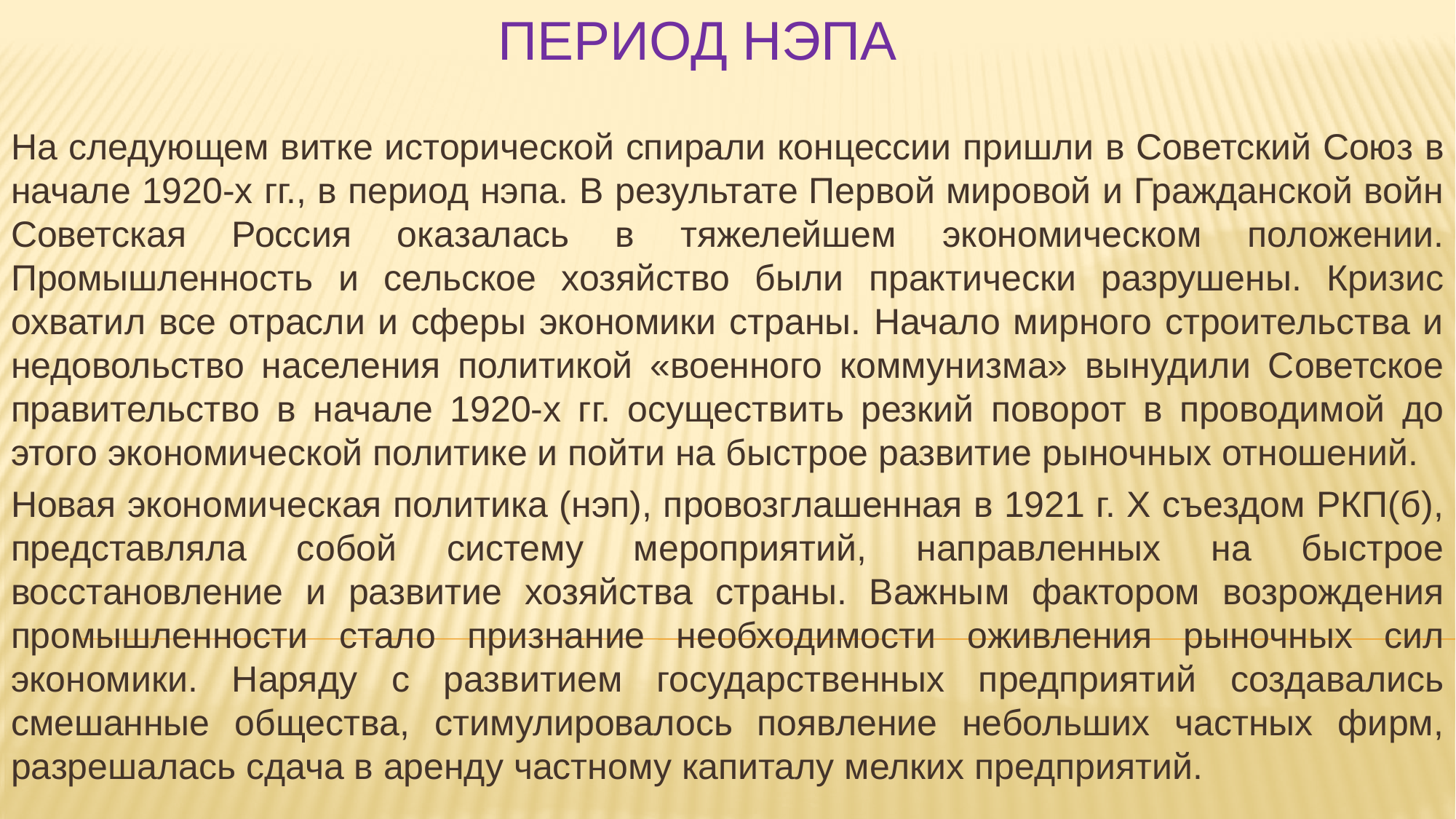

# Период НЭПа
На следующем витке исторической спирали концессии пришли в Советский Союз в начале 1920-х гг., в период нэпа. В результате Первой мировой и Гражданской войн Советская Россия оказалась в тяжелейшем экономическом положении. Промышленность и сельское хозяйство были практически разрушены. Кризис охватил все отрасли и сферы экономики страны. Начало мирного строительства и недовольство населения политикой «военного коммунизма» вынудили Советское правительство в начале 1920-х гг. осуществить резкий поворот в проводимой до этого экономической политике и пойти на быстрое развитие рыночных отношений.
Новая экономическая политика (нэп), провозглашенная в 1921 г. Х съездом РКП(б), представляла собой систему мероприятий, направленных на быстрое восстановление и развитие хозяйства страны. Важным фактором возрождения промышленности стало признание необходимости оживления рыночных сил экономики. Наряду с развитием государственных предприятий создавались смешанные общества, стимулировалось появление небольших частных фирм, разрешалась сдача в аренду частному капиталу мелких предприятий.